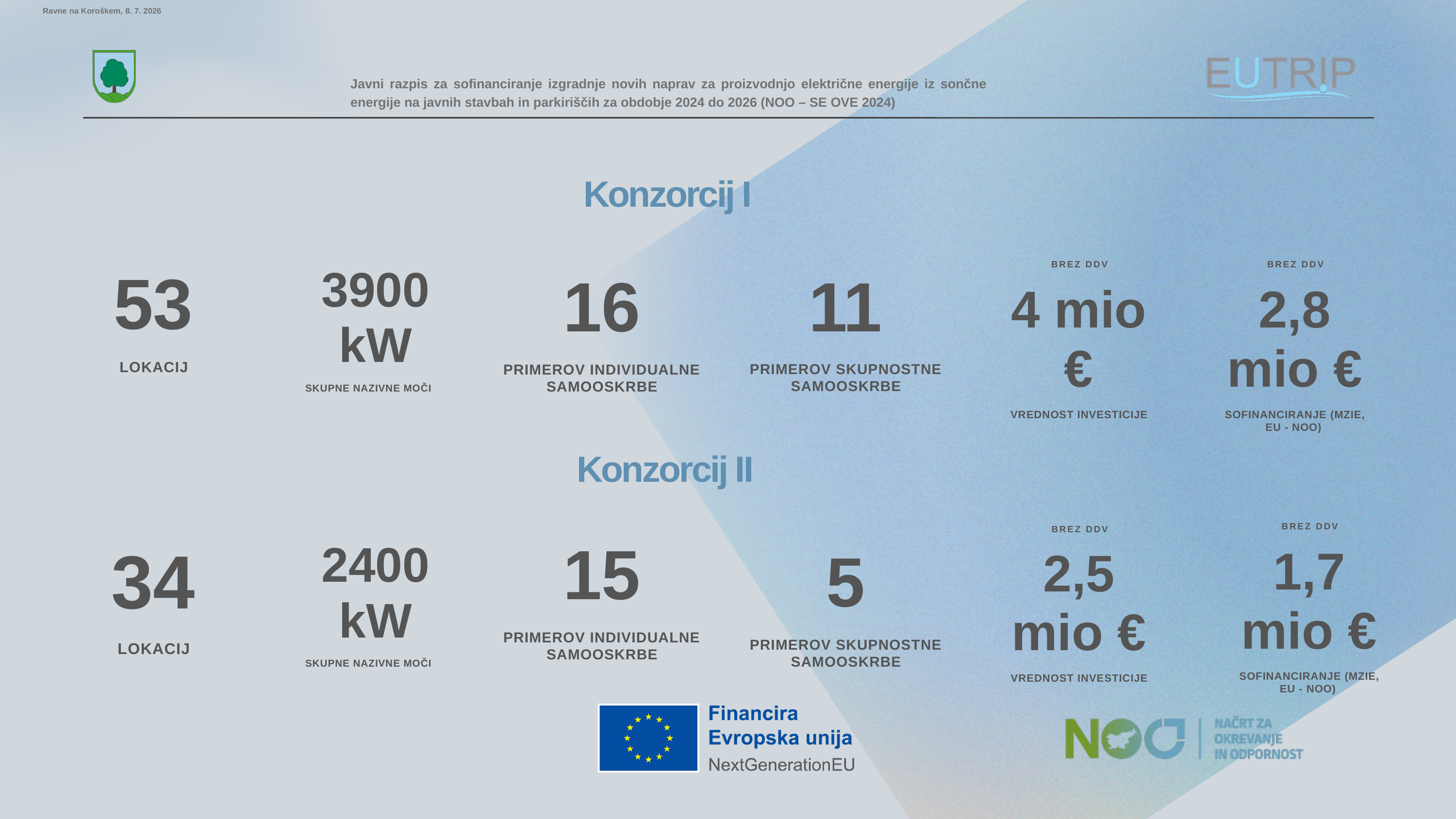

Ravne na Koroškem, 8. 7. 2026

Javni razpis za sofinanciranje izgradnje novih naprav za proizvodnjo električne energije iz sončne energije na javnih stavbah in parkiriščih za obdobje 2024 do 2026 (NOO – SE OVE 2024)

Konzorcij I
53
LOKACIJ
3900 kW
SKUPNE NAZIVNE MOČI
BREZ DDV
4 mio €
VREDNOST INVESTICIJE
BREZ DDV
2,8 mio €
SOFINANCIRANJE (MZIE, EU - NOO)
16
PRIMEROV INDIVIDUALNE SAMOOSKRBE
11
PRIMEROV SKUPNOSTNE SAMOOSKRBE
Konzorcij II
BREZ DDV
1,7 mio €
SOFINANCIRANJE (MZIE, EU - NOO)
BREZ DDV
2,5 mio €
VREDNOST INVESTICIJE
15
PRIMEROV INDIVIDUALNE SAMOOSKRBE
2400 kW
SKUPNE NAZIVNE MOČI
34
LOKACIJ
5
PRIMEROV SKUPNOSTNE SAMOOSKRBE